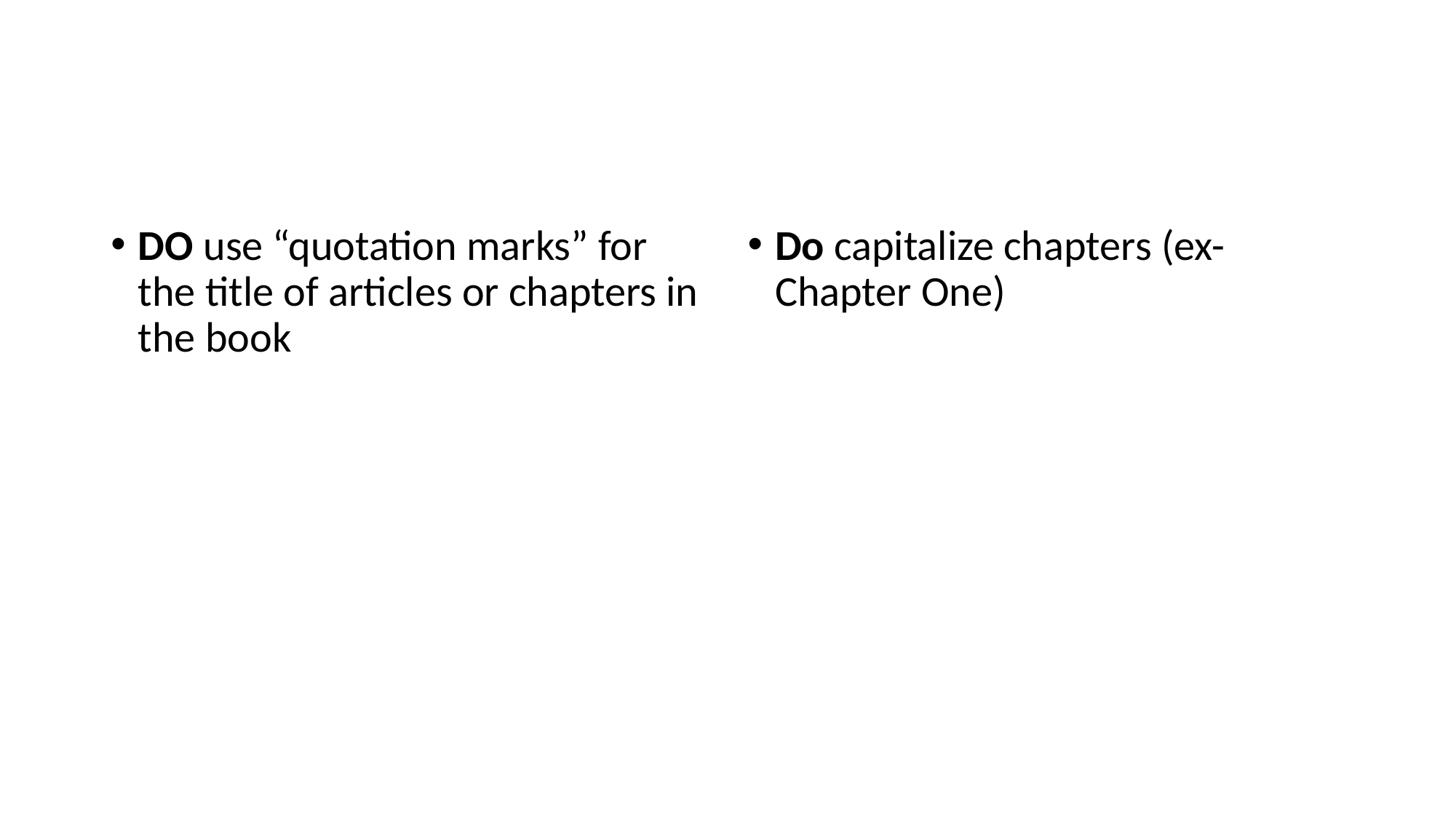

#
DO use “quotation marks” for the title of articles or chapters in the book
Do capitalize chapters (ex- Chapter One)